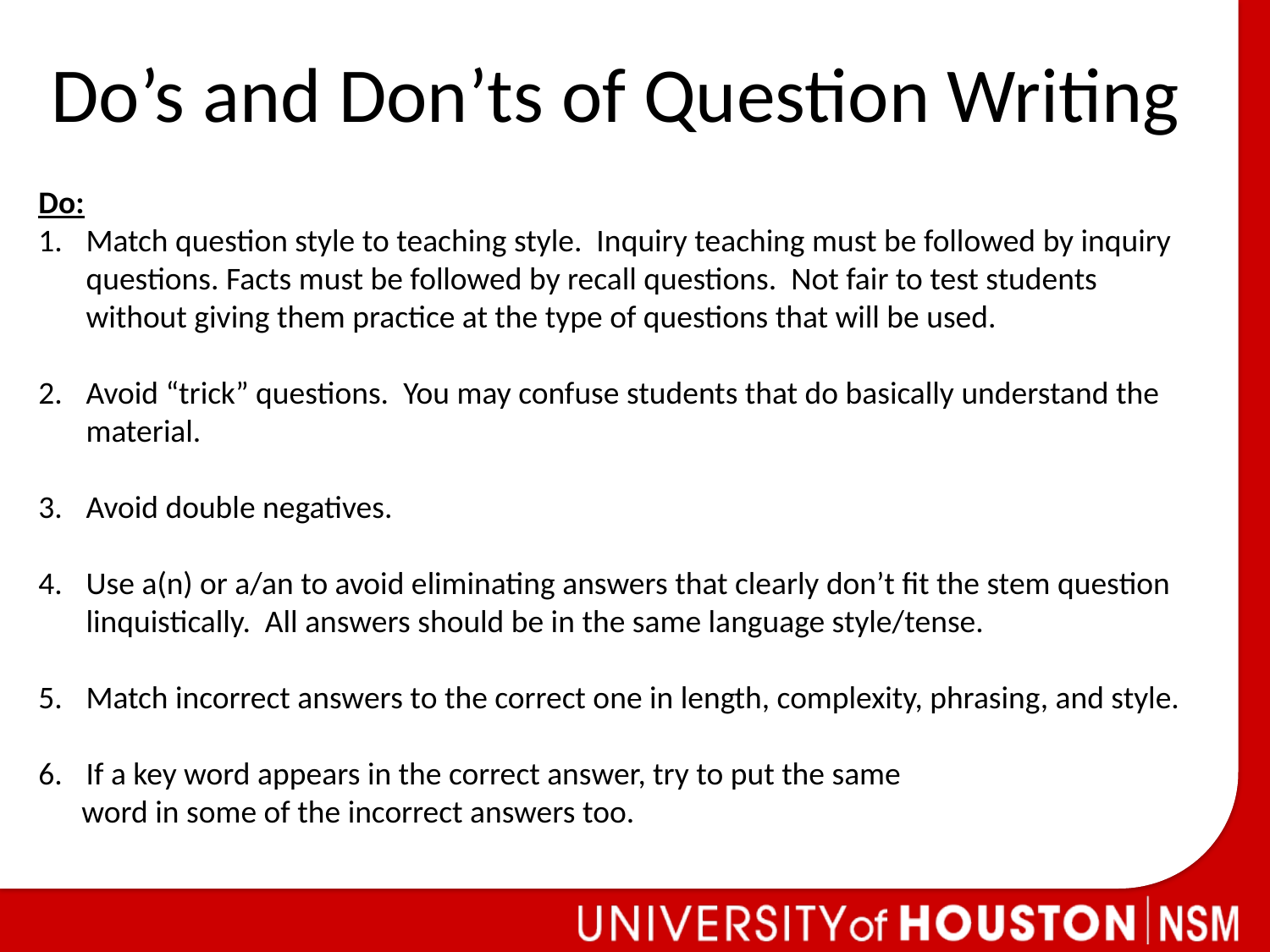

# Do’s and Don’ts of Question Writing
Do:
Match question style to teaching style.  Inquiry teaching must be followed by inquiry questions. Facts must be followed by recall questions.  Not fair to test students without giving them practice at the type of questions that will be used.

Avoid “trick” questions.  You may confuse students that do basically understand the material.

Avoid double negatives.

Use a(n) or a/an to avoid eliminating answers that clearly don’t fit the stem question linquistically.  All answers should be in the same language style/tense.

Match incorrect answers to the correct one in length, complexity, phrasing, and style.

If a key word appears in the correct answer, try to put the same
      word in some of the incorrect answers too.